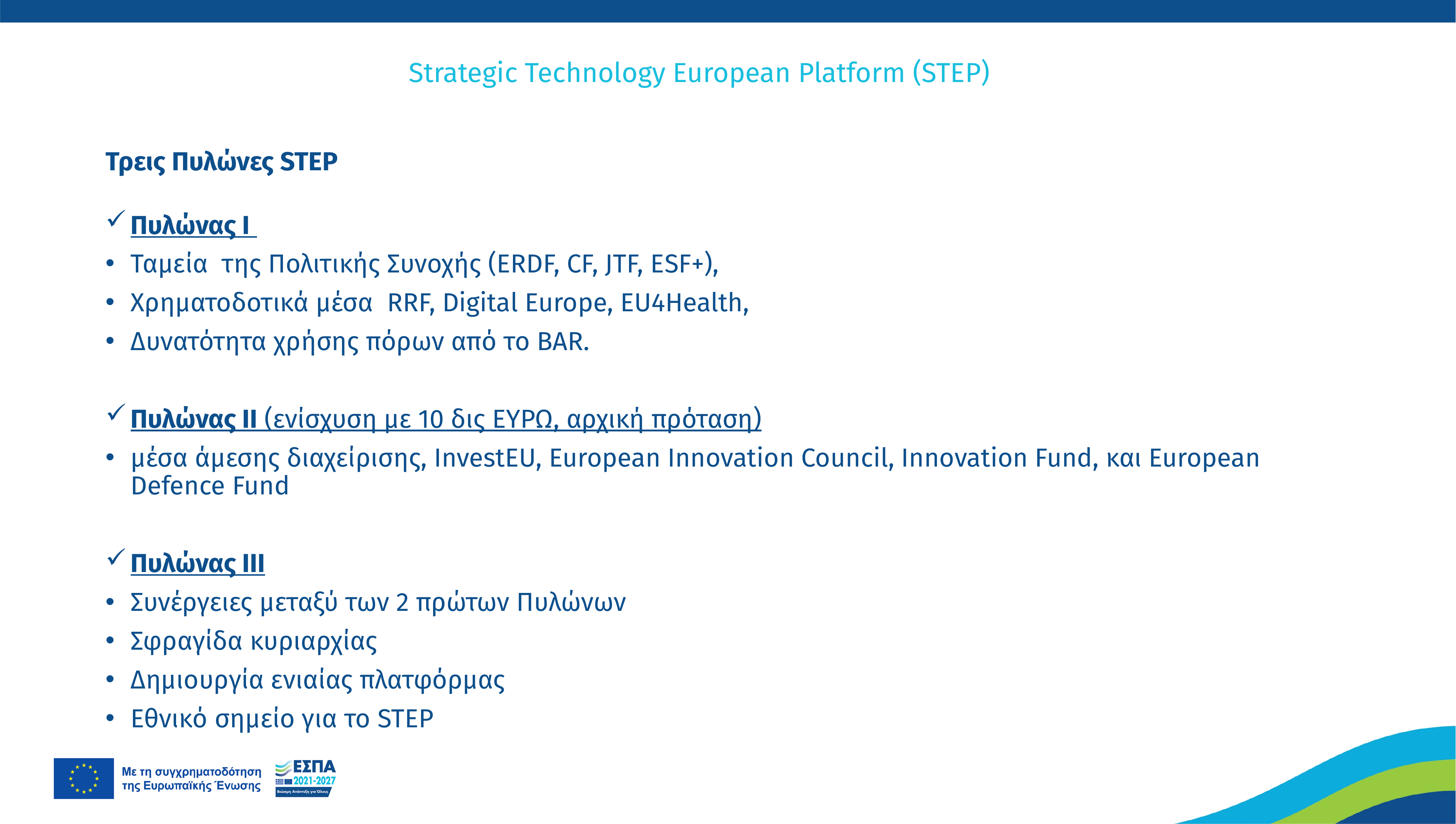

# Strategic Technology European Platform (STEP)
Τρεις Πυλώνες STEP
Πυλώνας Ι
Ταμεία  της Πολιτικής Συνοχής (ERDF, CF, JTF, ESF+),
Χρηματοδοτικά μέσα  RRF, Digital Europe, EU4Health,
Δυνατότητα χρήσης πόρων από το BAR.

Πυλώνας ΙΙ (ενίσχυση με 10 δις ΕΥΡΩ, αρχική πρόταση)
μέσα άμεσης διαχείρισης, InvestEU, European Innovation Council, Innovation Fund, και European Defence Fund

Πυλώνας ΙΙΙ
Συνέργειες μεταξύ των 2 πρώτων Πυλώνων
Σφραγίδα κυριαρχίας
Δημιουργία ενιαίας πλατφόρμας
Εθνικό σημείο για το STEP